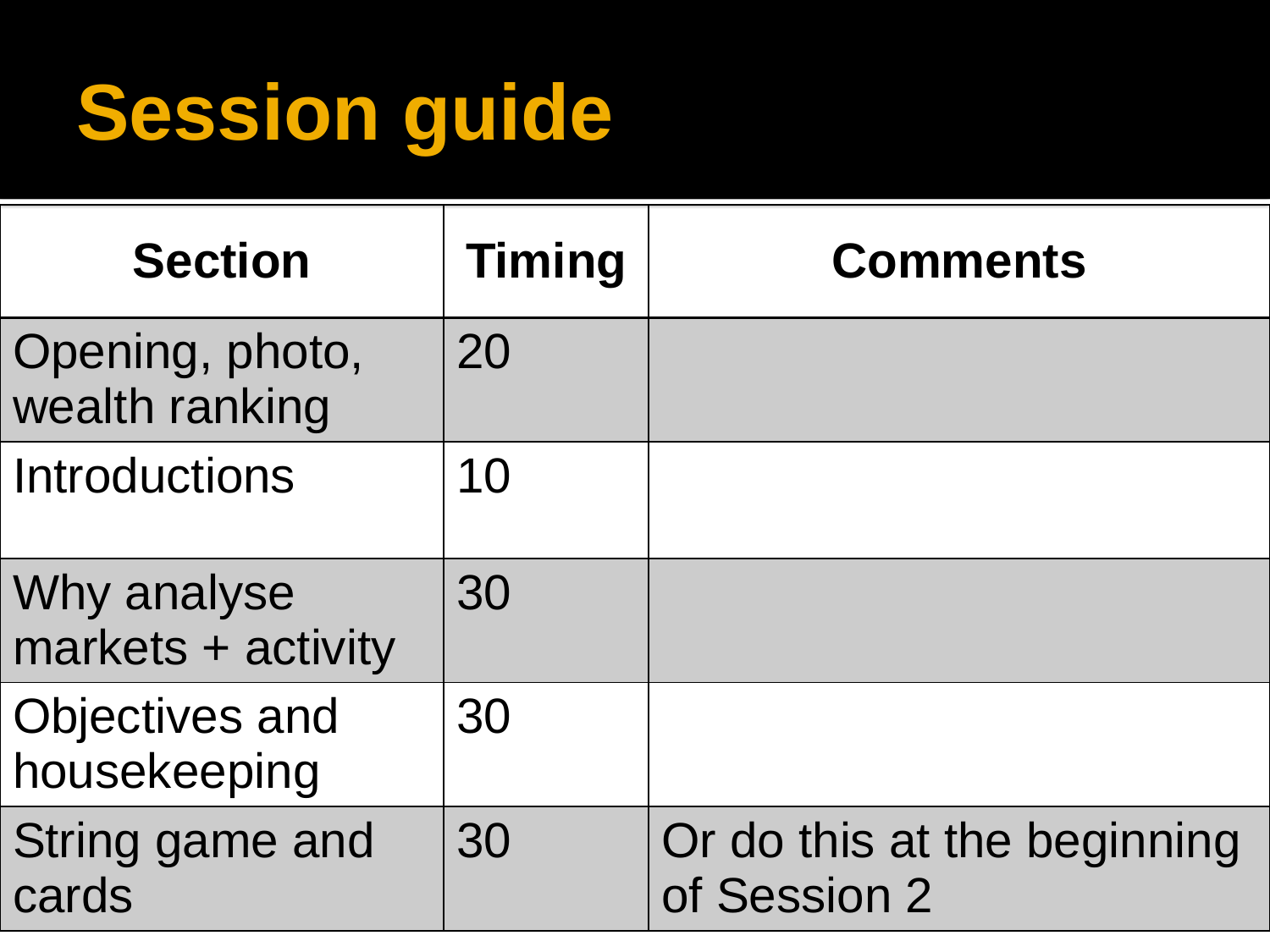

# Session guide
| Section | Timing | Comments |
| --- | --- | --- |
| Opening, photo, wealth ranking | 20 |  |
| Introductions | 10 |  |
| Why analyse markets + activity | 30 |  |
| Objectives and housekeeping | 30 |  |
| String game and cards | 30 | Or do this at the beginning of Session 2 |